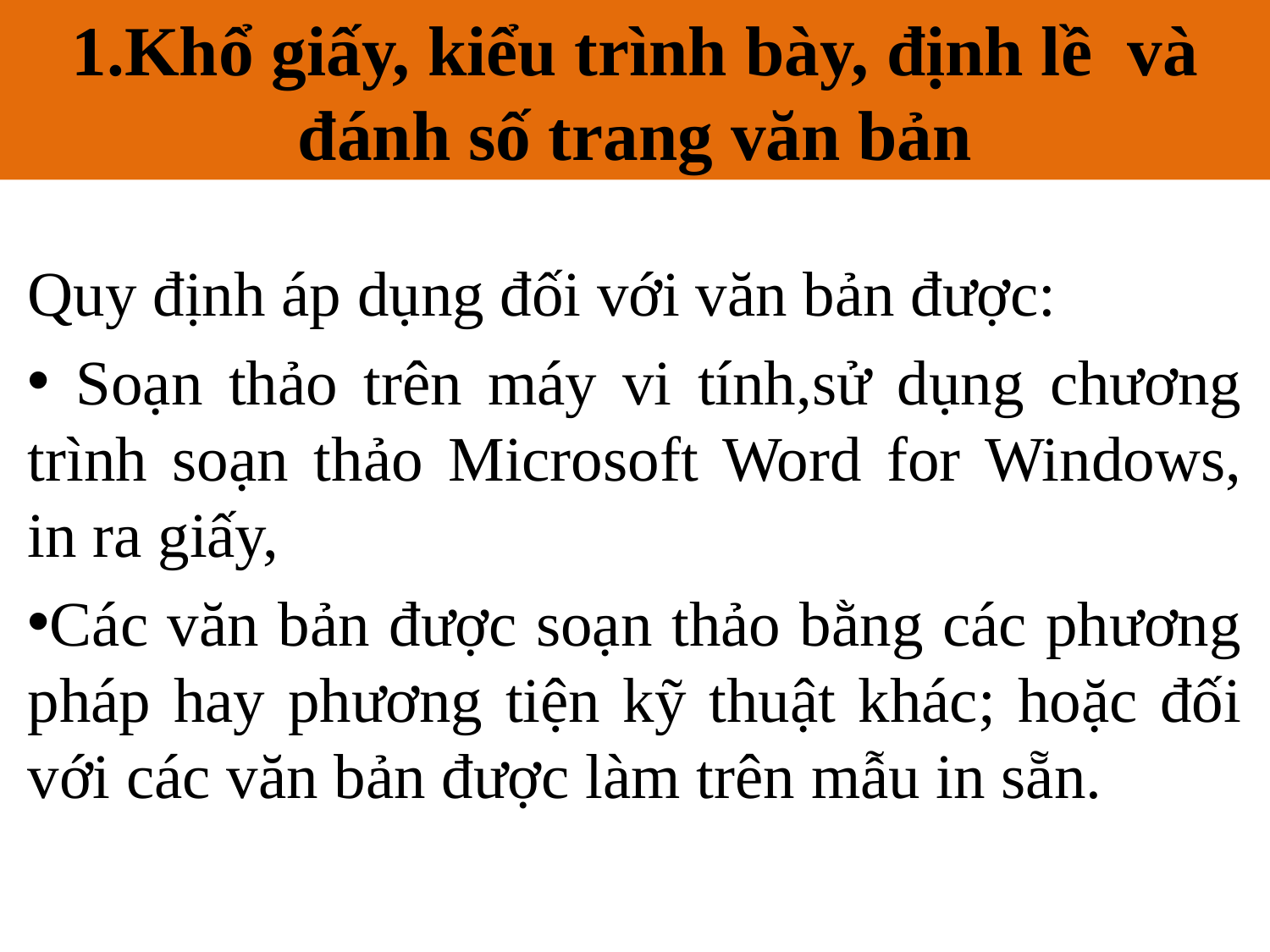

1.Khổ giấy, kiểu trình bày, định lề  và đánh số trang văn bản
# 3.Khổ giấy, kiểu trình bày, định lề  và đánh số trang văn bản
Quy định áp dụng đối với văn bản được:
 Soạn thảo trên máy vi tính,sử dụng chương trình soạn thảo Microsoft Word for Windows, in ra giấy,
Các văn bản được soạn thảo bằng các phương pháp hay phương tiện kỹ thuật khác; hoặc đối với các văn bản được làm trên mẫu in sẵn.